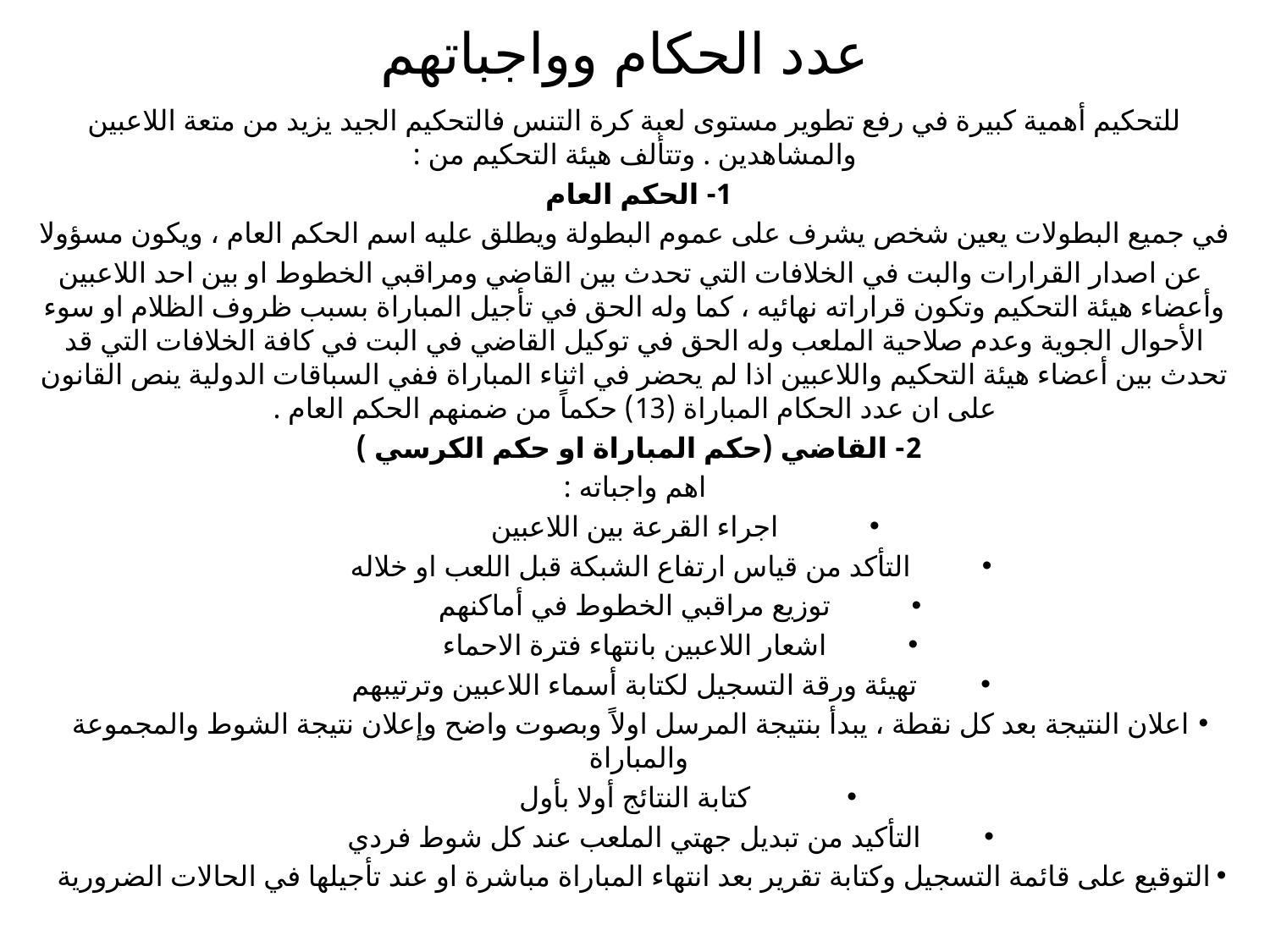

# عدد الحكام وواجباتهم
للتحكيم أهمية كبيرة في رفع تطوير مستوى لعبة كرة التنس فالتحكيم الجيد يزيد من متعة اللاعبين والمشاهدين . وتتألف هيئة التحكيم من :
1- الحكم العام
في جميع البطولات يعين شخص يشرف على عموم البطولة ويطلق عليه اسم الحكم العام ، ويكون مسؤولا
 عن اصدار القرارات والبت في الخلافات التي تحدث بين القاضي ومراقبي الخطوط او بين احد اللاعبين وأعضاء هيئة التحكيم وتكون قراراته نهائيه ، كما وله الحق في تأجيل المباراة بسبب ظروف الظلام او سوء الأحوال الجوية وعدم صلاحية الملعب وله الحق في توكيل القاضي في البت في كافة الخلافات التي قد تحدث بين أعضاء هيئة التحكيم واللاعبين اذا لم يحضر في اثناء المباراة ففي السباقات الدولية ينص القانون على ان عدد الحكام المباراة (13) حكماً من ضمنهم الحكم العام .
2- القاضي (حكم المباراة او حكم الكرسي )
اهم واجباته :
اجراء القرعة بين اللاعبين
 التأكد من قياس ارتفاع الشبكة قبل اللعب او خلاله
توزيع مراقبي الخطوط في أماكنهم
اشعار اللاعبين بانتهاء فترة الاحماء
تهيئة ورقة التسجيل لكتابة أسماء اللاعبين وترتيبهم
اعلان النتيجة بعد كل نقطة ، يبدأ بنتيجة المرسل اولاً وبصوت واضح وإعلان نتيجة الشوط والمجموعة والمباراة
كتابة النتائج أولا بأول
التأكيد من تبديل جهتي الملعب عند كل شوط فردي
التوقيع على قائمة التسجيل وكتابة تقرير بعد انتهاء المباراة مباشرة او عند تأجيلها في الحالات الضرورية